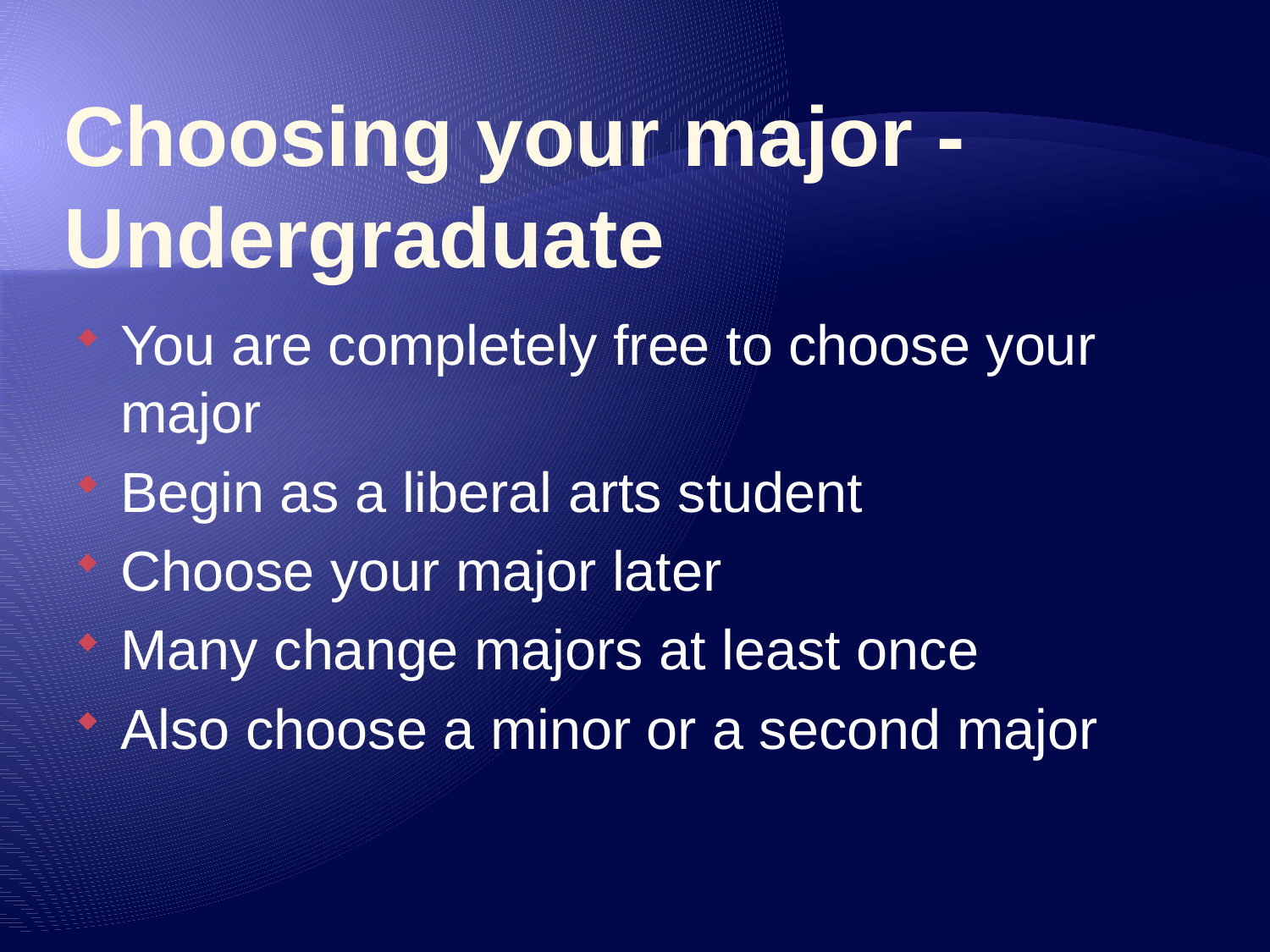

# Choosing your major - Undergraduate
You are completely free to choose your major
Begin as a liberal arts student
Choose your major later
Many change majors at least once
Also choose a minor or a second major